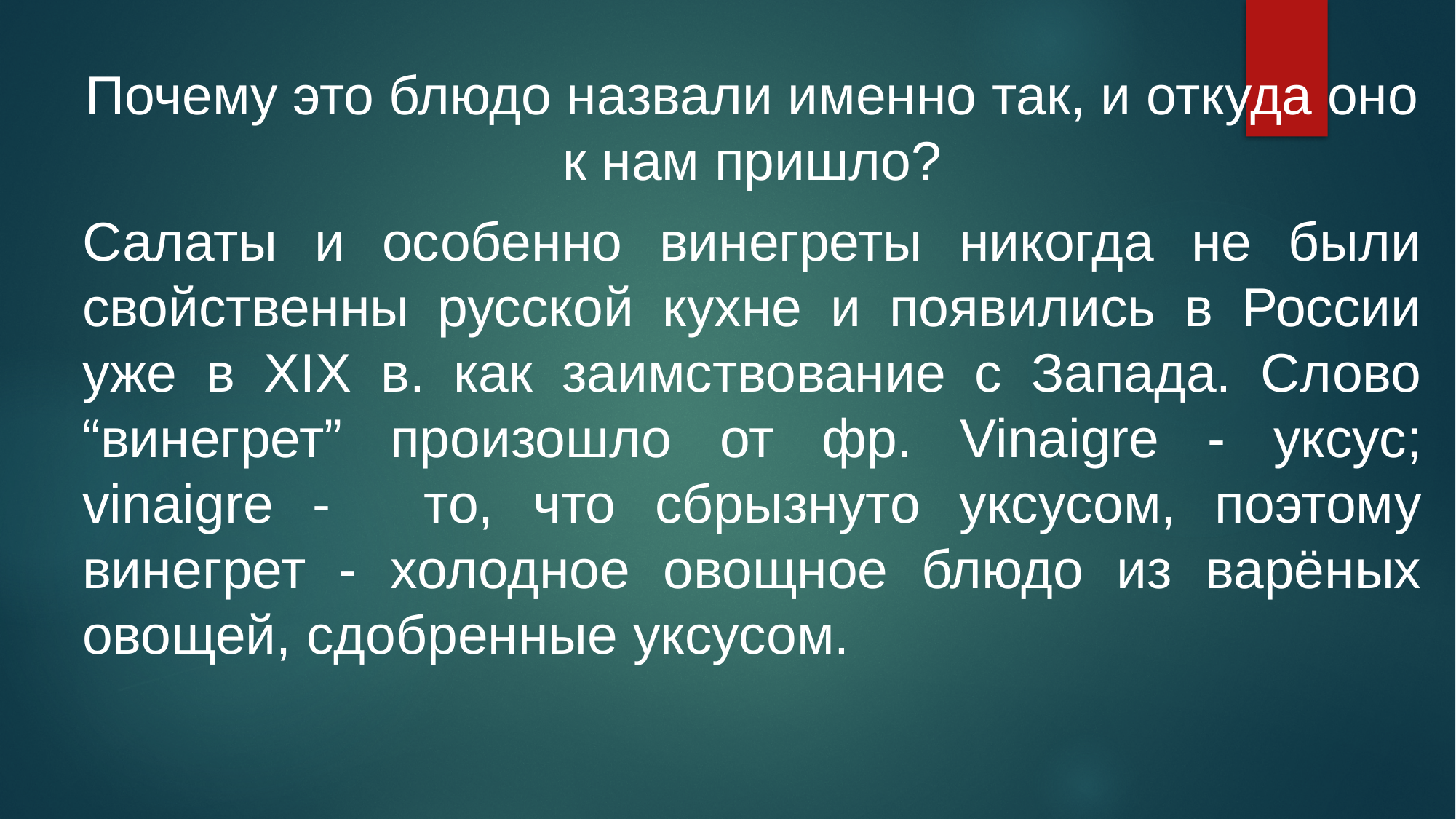

Почему это блюдо назвали именно так, и откуда оно к нам пришло?
Салаты и особенно винегреты никогда не были свойственны русской кухне и появились в России уже в XIX в. как заимствование с Запада. Слово “винегрет” произошло от фр. Vinaigre - уксус; vinaigre -   то, что сбрызнуто уксусом, поэтому винегрет - холодное овощное блюдо из варёных овощей, сдобренные уксусом.